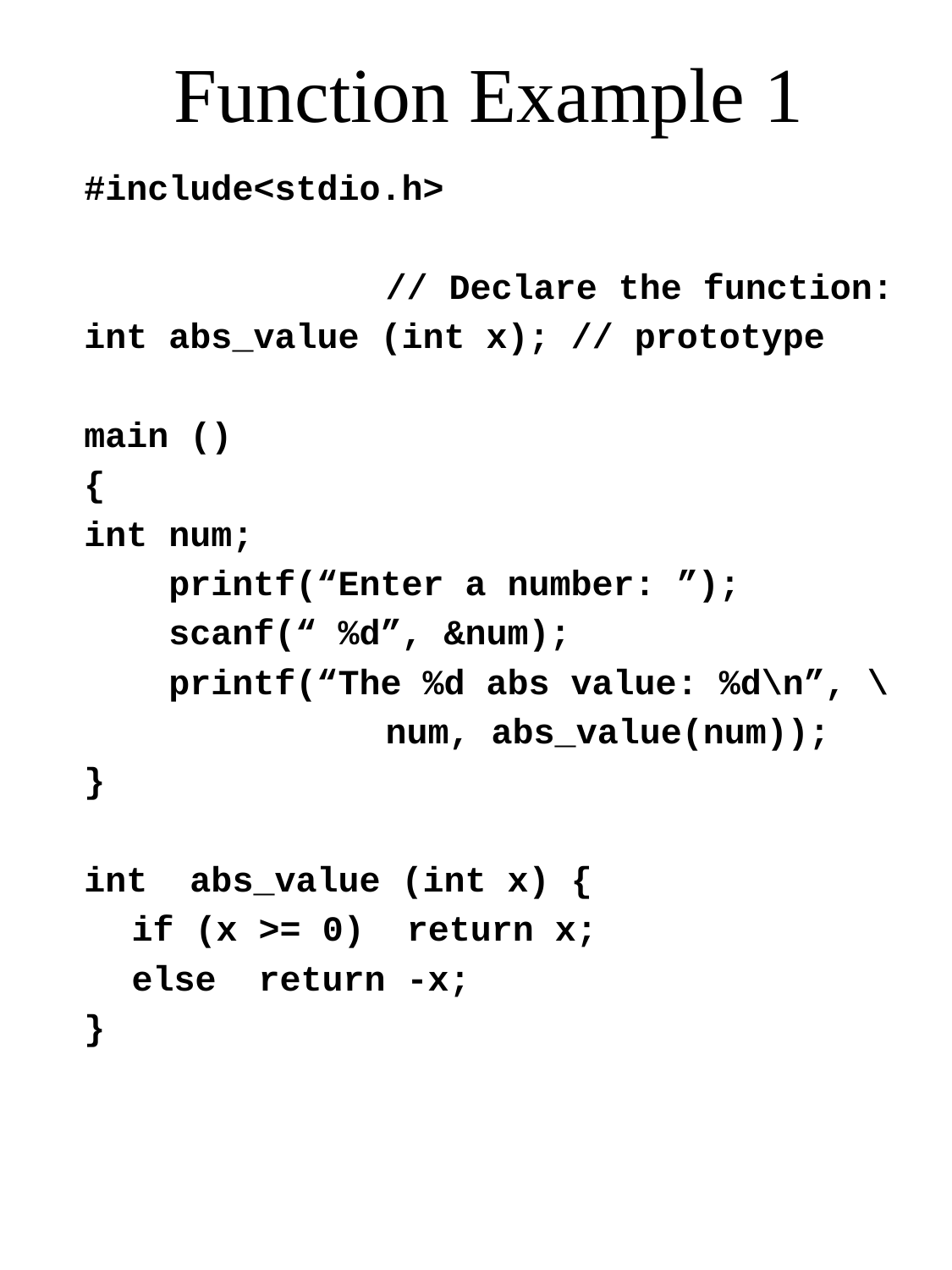

# Function Example 1
#include<stdio.h>

			// Declare the function:
int abs_value (int x); // prototype

main ()
{
int num;
    printf(“Enter a number: ”);
    scanf(“ %d”, &num);
    printf(“The %d abs value: %d\n”, \
		      num, abs_value(num));
}

int  abs_value (int x) {
	if (x >= 0)  return x;
	else 	return -x;
}